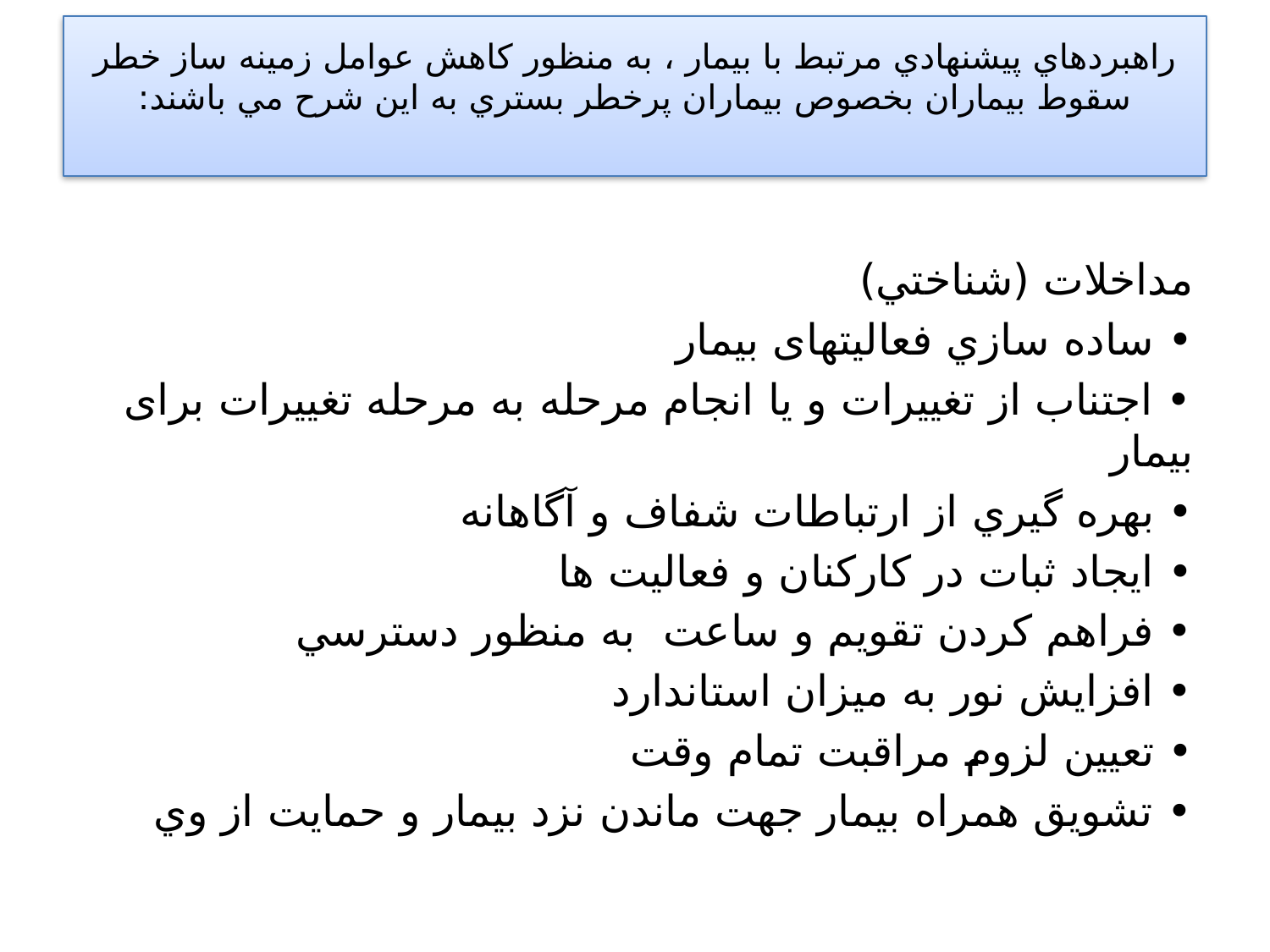

# راهبردهاي پيشنهادي مرتبط با بيمار ، به منظور كاهش عوامل زمينه ساز خطر سقوط بيماران بخصوص بيماران پرخطر بستري به اين شرح مي باشند:

مداخلات (شناختي)
• ساده سازي فعالیتهای بیمار
• اجتناب از تغييرات و يا انجام مرحله به مرحله تغييرات برای بیمار
• بهره گيري از ارتباطات شفاف و آگاهانه
• ايجاد ثبات در كاركنان و فعاليت ها
• فراهم كردن تقويم و ساعت  به منظور دسترسي
• افزايش نور به ميزان استاندارد
• تعیین لزوم مراقبت تمام وقت
• تشويق همراه بیمار جهت ماندن نزد بيمار و حمايت از وي